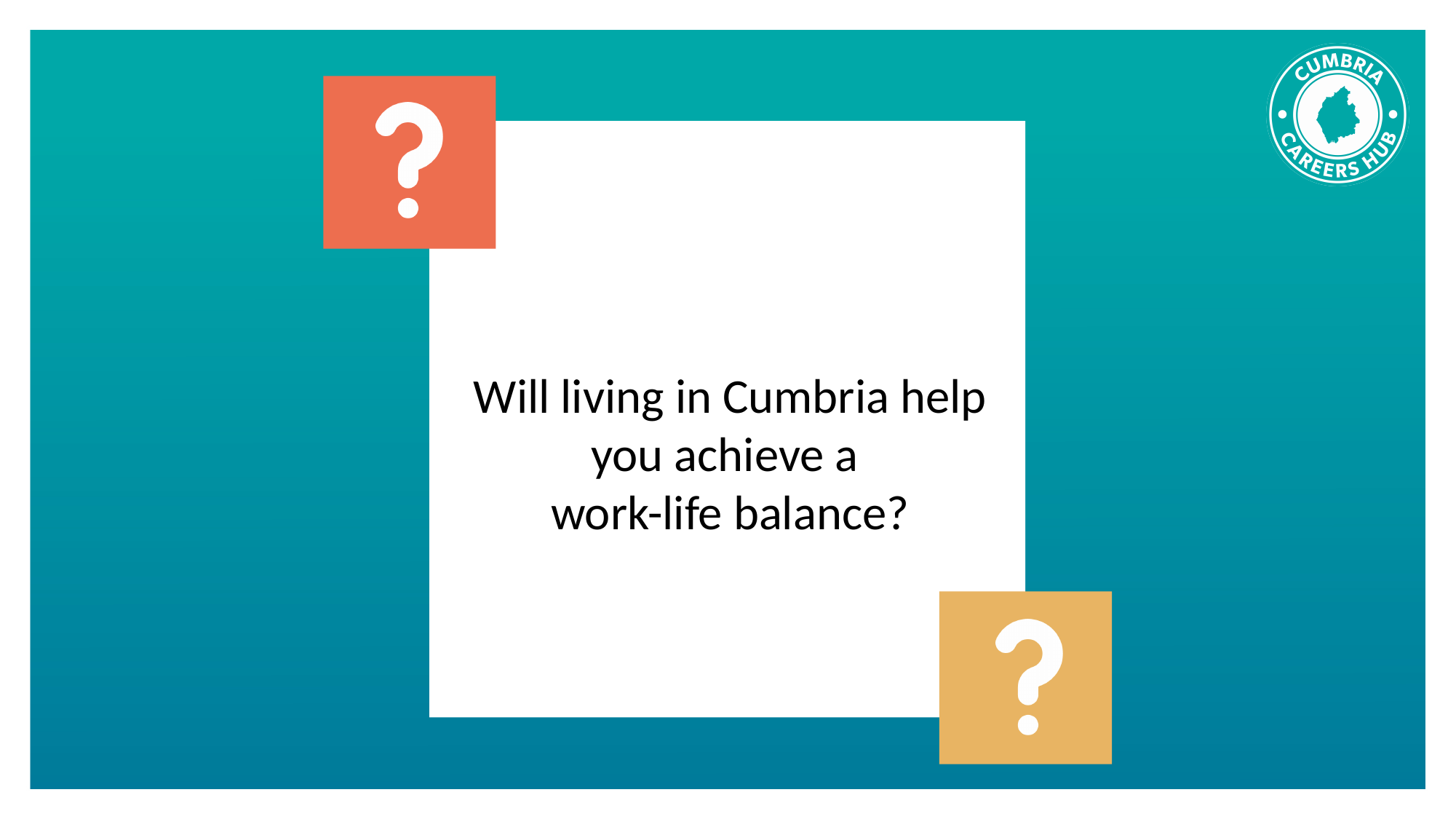

Will living in Cumbria help you achieve a
work-life balance?